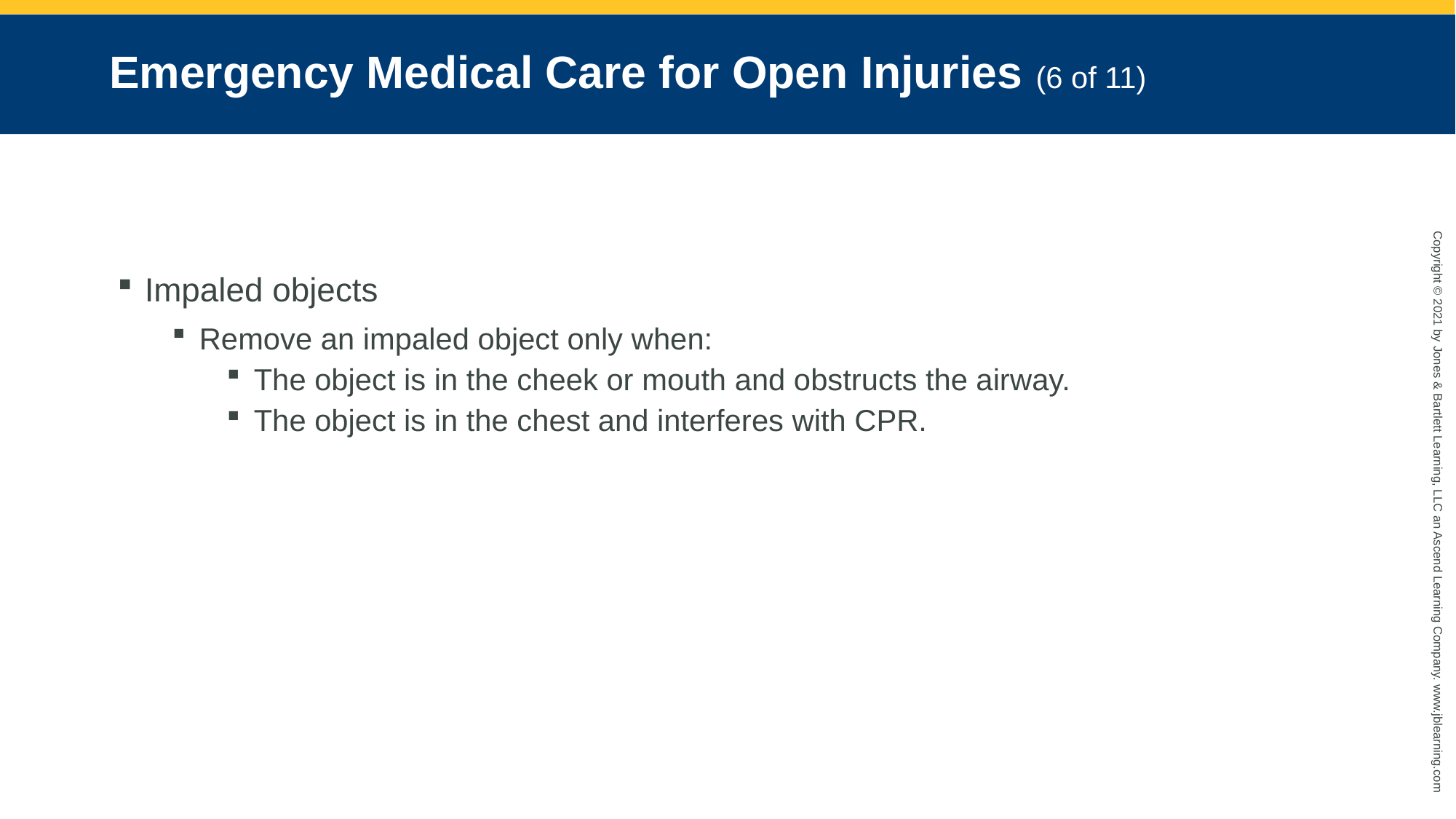

# Emergency Medical Care for Open Injuries (6 of 11)
Impaled objects
Remove an impaled object only when:
The object is in the cheek or mouth and obstructs the airway.
The object is in the chest and interferes with CPR.